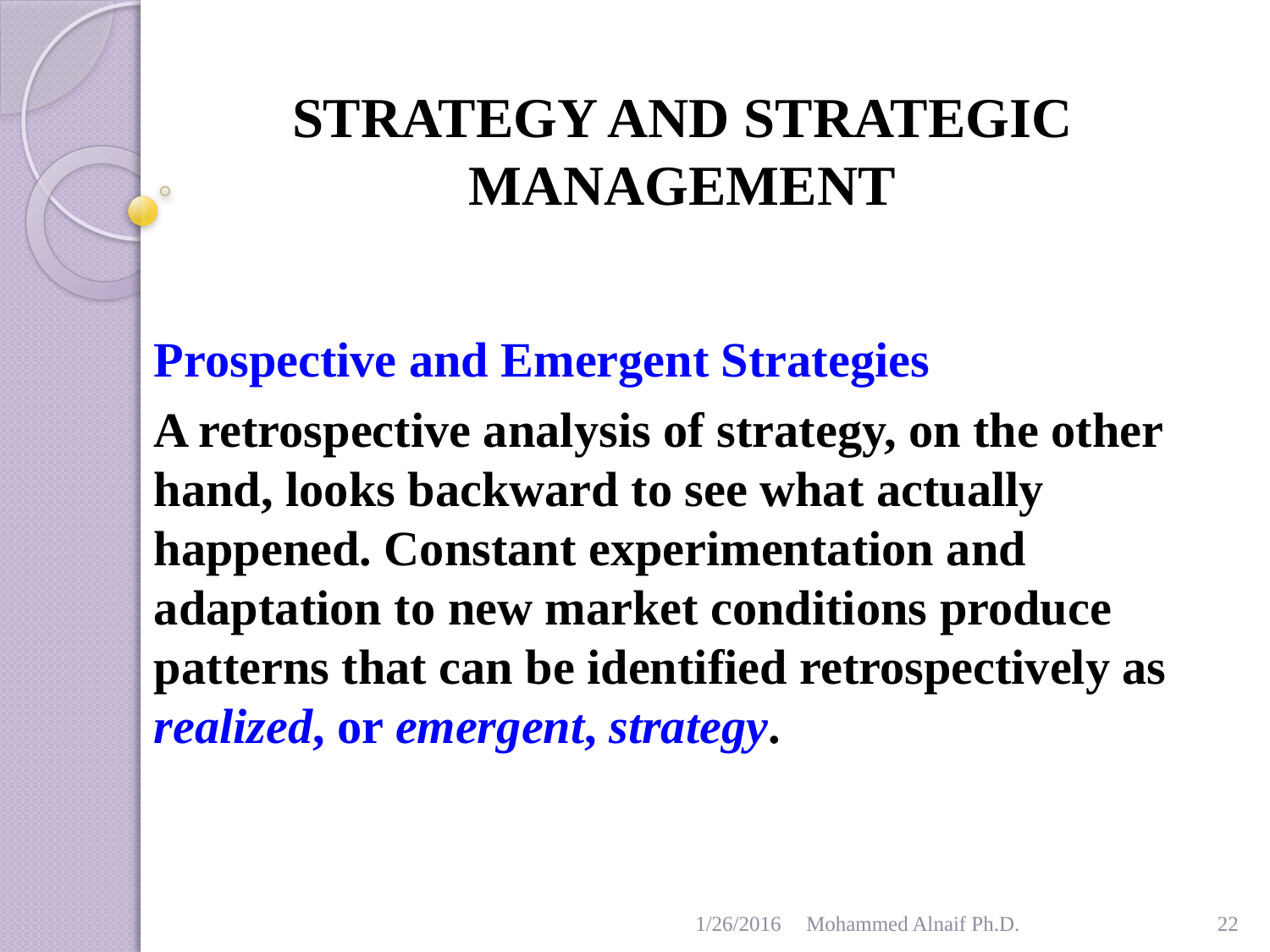

# STRATEGY AND STRATEGIC MANAGEMENT
Prospective and Emergent Strategies
A retrospective analysis of strategy, on the other hand, looks backward to see what actually happened. Constant experimentation and adaptation to new market conditions produce patterns that can be identified retrospectively as realized, or emergent, strategy.
1/26/2016
Mohammed Alnaif Ph.D.
22